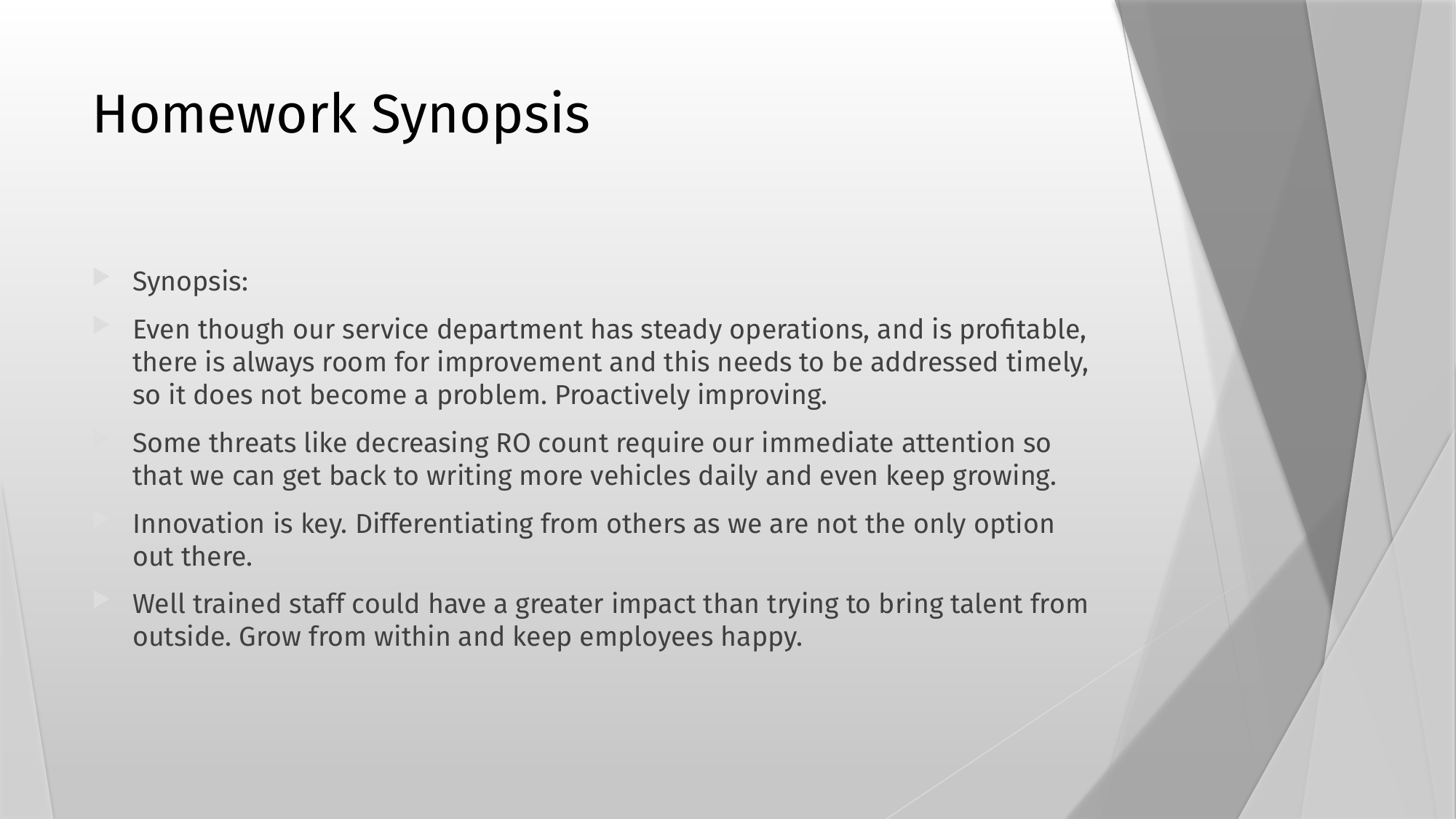

# Homework Synopsis
Synopsis:
Even though our service department has steady operations, and is profitable, there is always room for improvement and this needs to be addressed timely, so it does not become a problem. Proactively improving.
Some threats like decreasing RO count require our immediate attention so that we can get back to writing more vehicles daily and even keep growing.
Innovation is key. Differentiating from others as we are not the only option out there.
Well trained staff could have a greater impact than trying to bring talent from outside. Grow from within and keep employees happy.